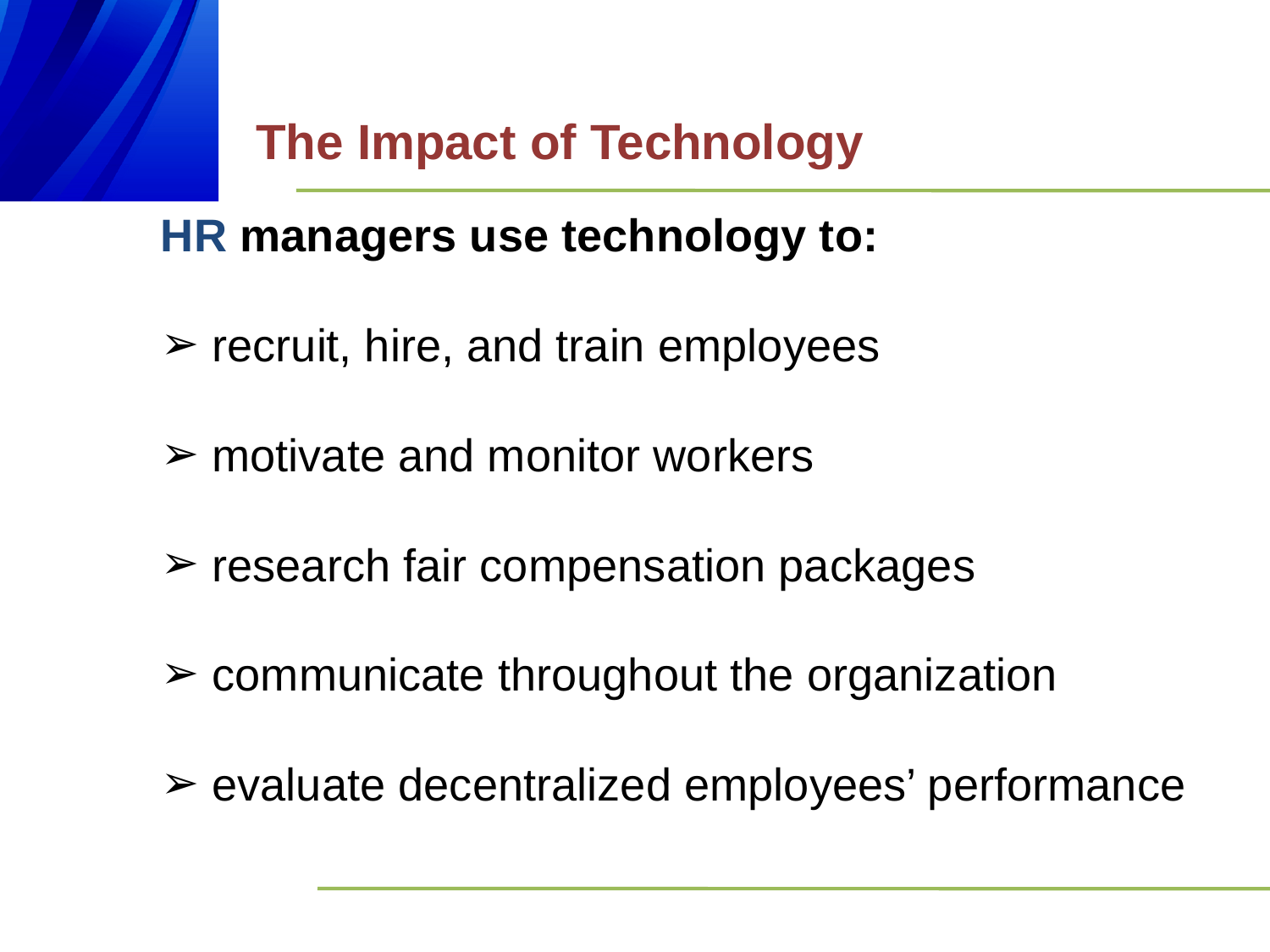

The Impact of Technology

HR managers use technology to:

 recruit, hire, and train employees

 motivate and monitor workers

 research fair compensation packages

 communicate throughout the organization

 evaluate decentralized employees’ performance